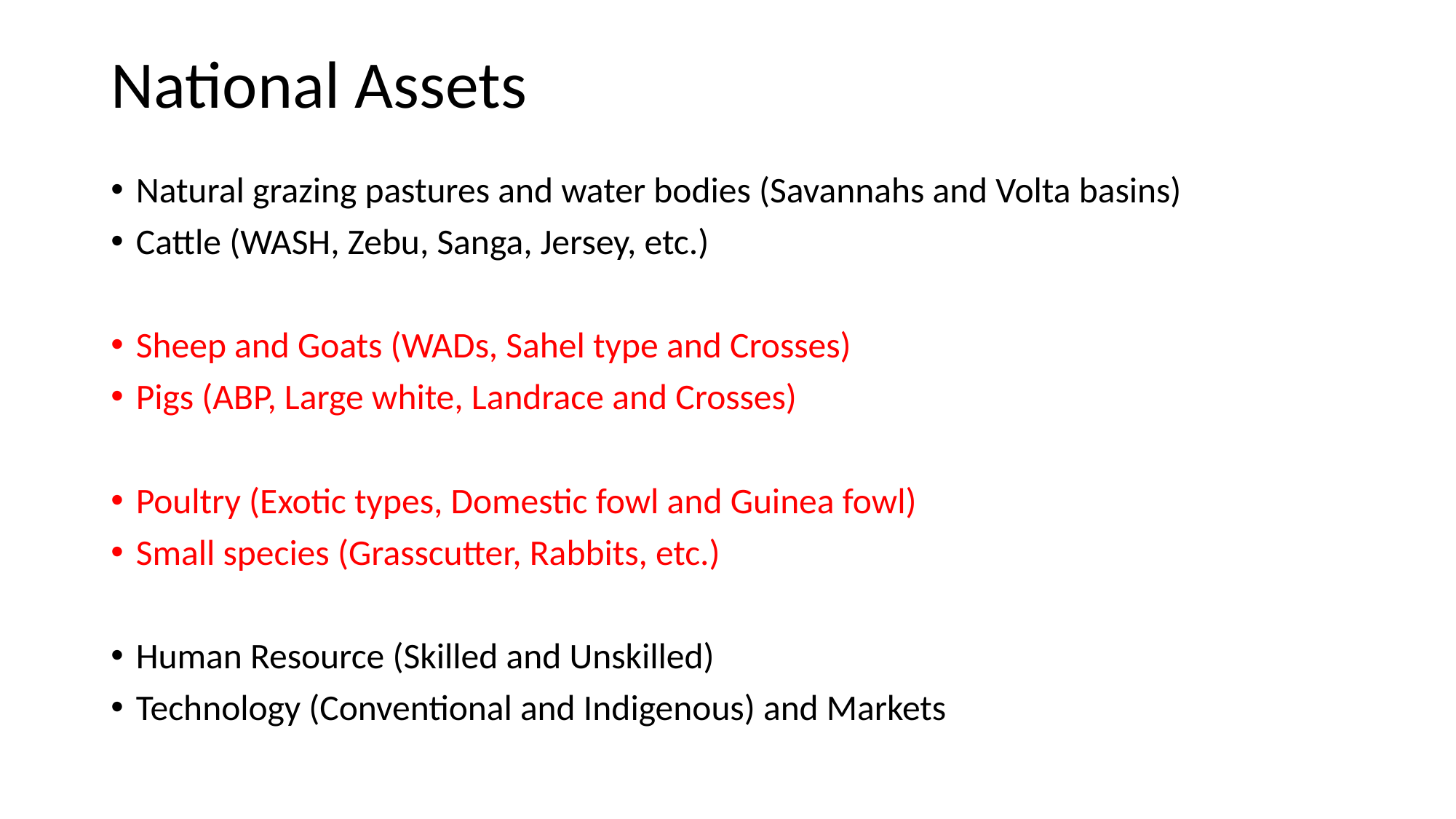

# National Assets
Natural grazing pastures and water bodies (Savannahs and Volta basins)
Cattle (WASH, Zebu, Sanga, Jersey, etc.)

Sheep and Goats (WADs, Sahel type and Crosses)
Pigs (ABP, Large white, Landrace and Crosses)

Poultry (Exotic types, Domestic fowl and Guinea fowl)
Small species (Grasscutter, Rabbits, etc.)

Human Resource (Skilled and Unskilled)
Technology (Conventional and Indigenous) and Markets